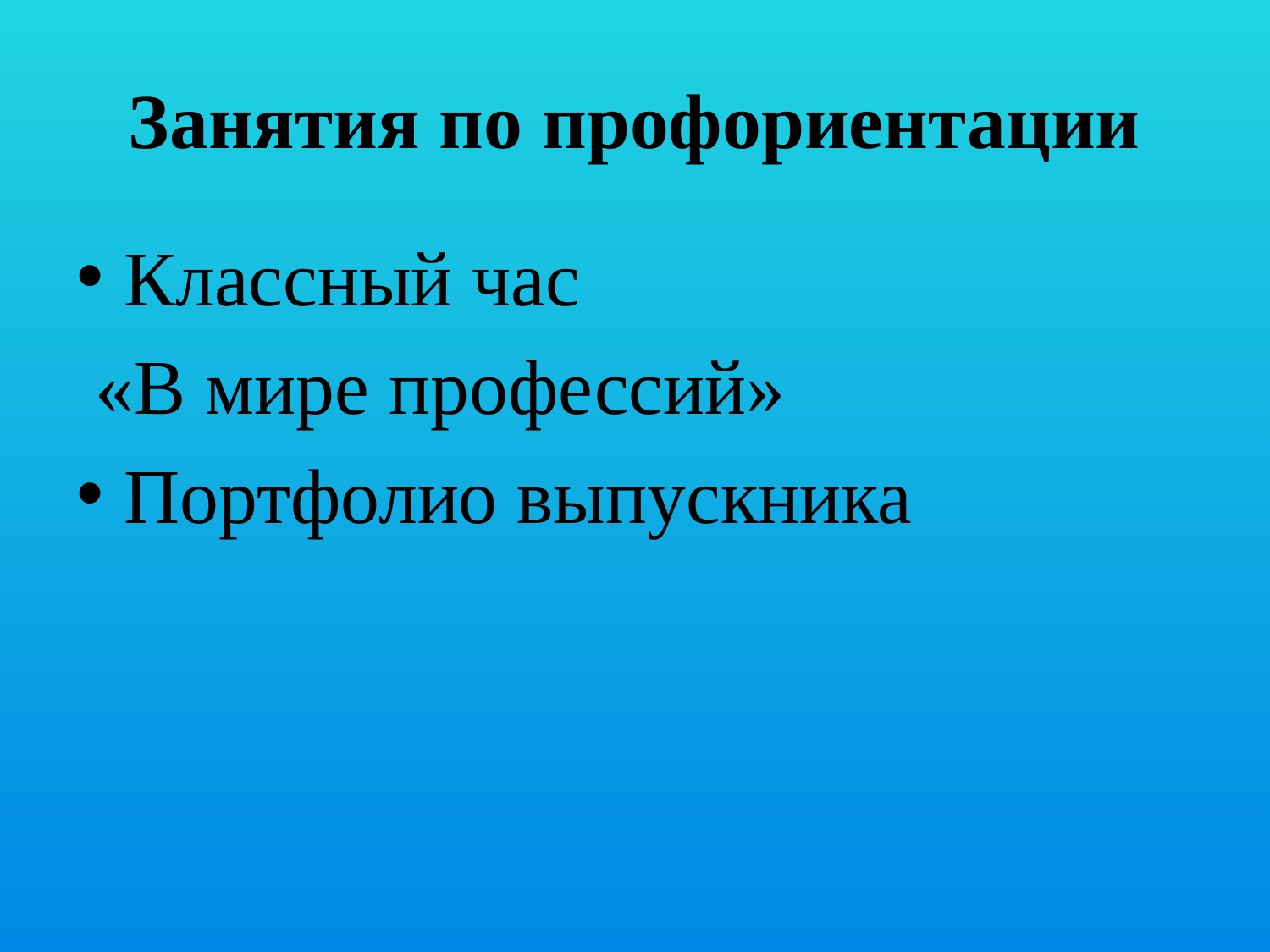

# Занятия по профориентации
Классный час
 «В мире профессий»
Портфолио выпускника